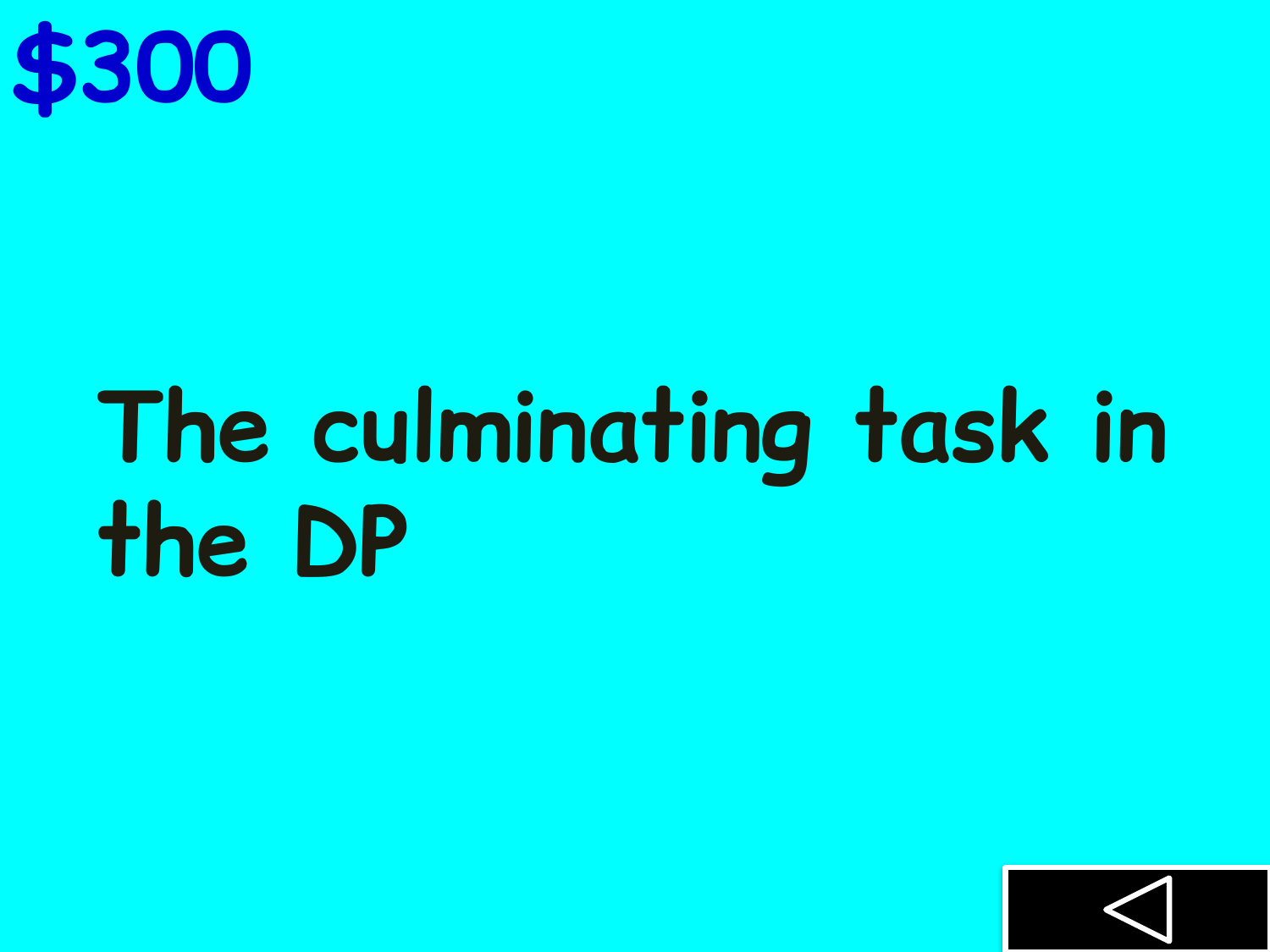

$300
The culminating task in the DP